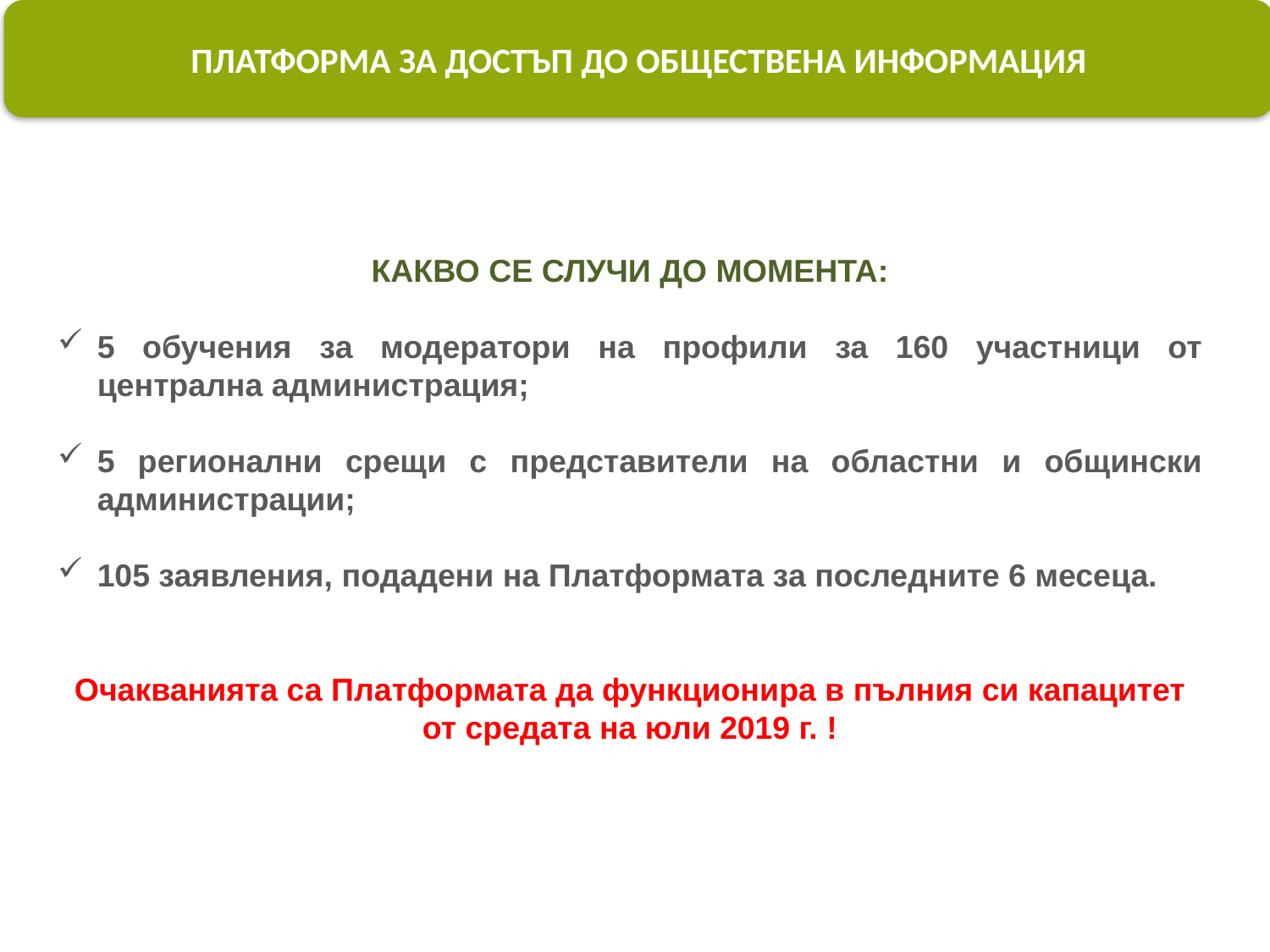

ПЛАТФОРМА ЗА ДОСТЪП ДО ОБЩЕСТВЕНА ИНФОРМАЦИЯ

КАКВО СЕ СЛУЧИ ДО МОМЕНТА:

5 обучения за модератори на профили за 160 участници от централна администрация;

5 регионални срещи с представители на областни и общински администрации;

105 заявления, подадени на Платформата за последните 6 месеца.

Очакванията са Платформата да функционира в пълния си капацитет от средата на юли 2019 г. !